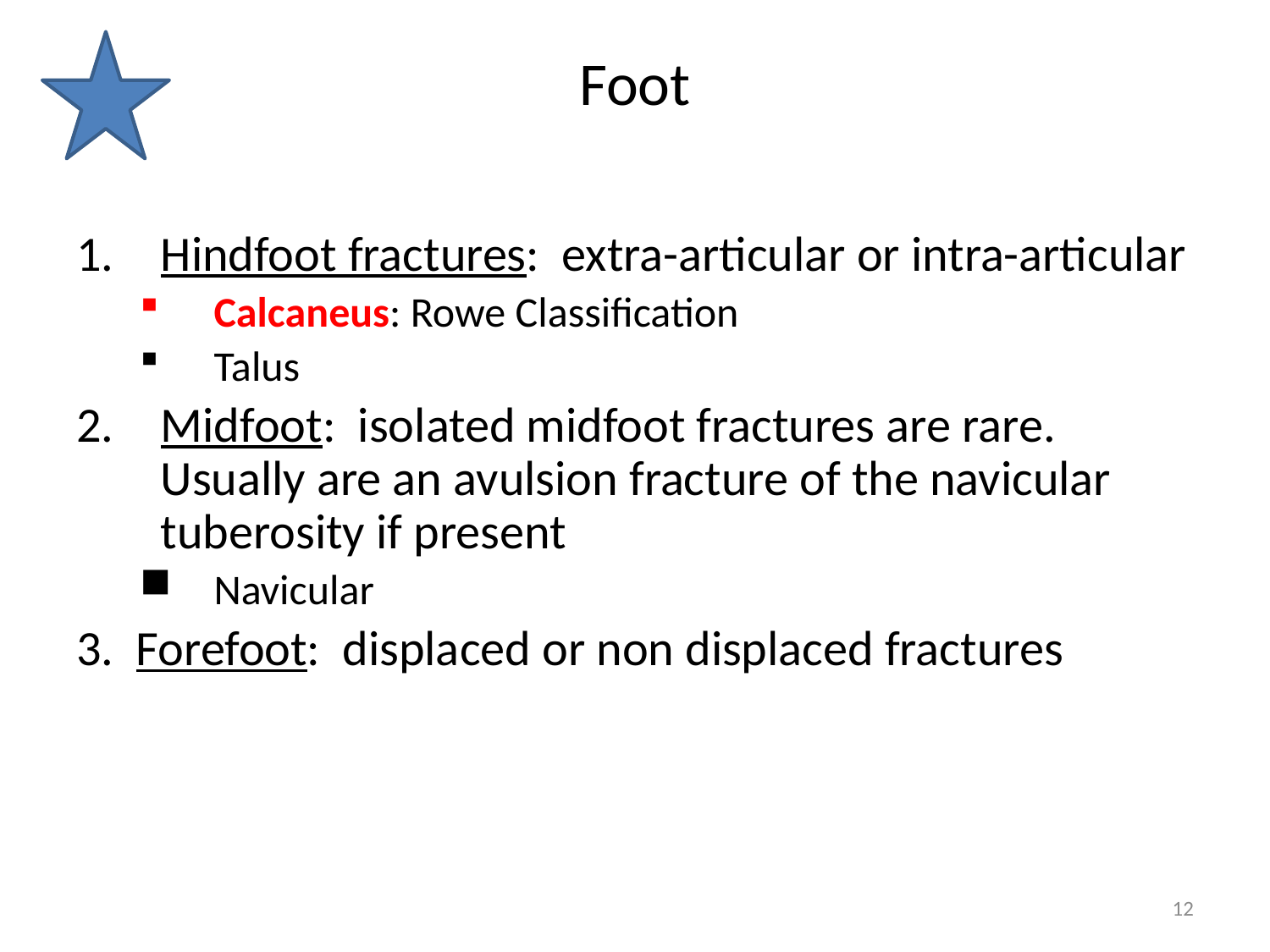

# Foot
Hindfoot fractures:  extra-articular or intra-articular
Calcaneus: Rowe Classification
Talus
Midfoot:  isolated midfoot fractures are rare.  Usually are an avulsion fracture of the navicular tuberosity if present
Navicular
3.  Forefoot:  displaced or non displaced fractures
12